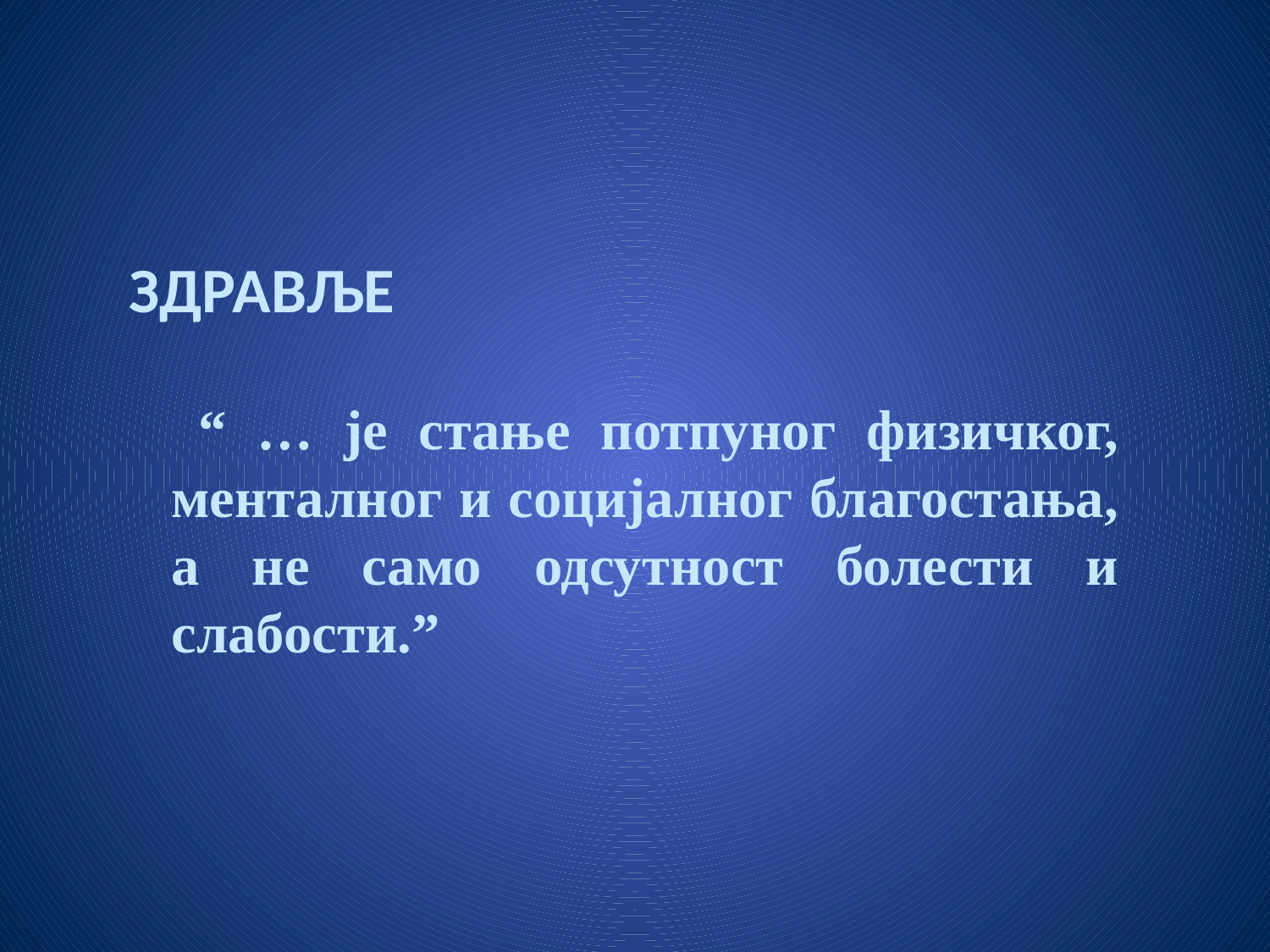

ЗДРАВЉЕ
 “ … је стање потпуног физичког, менталног и социјалног благостања, а не само одсутност болести и слабости.”